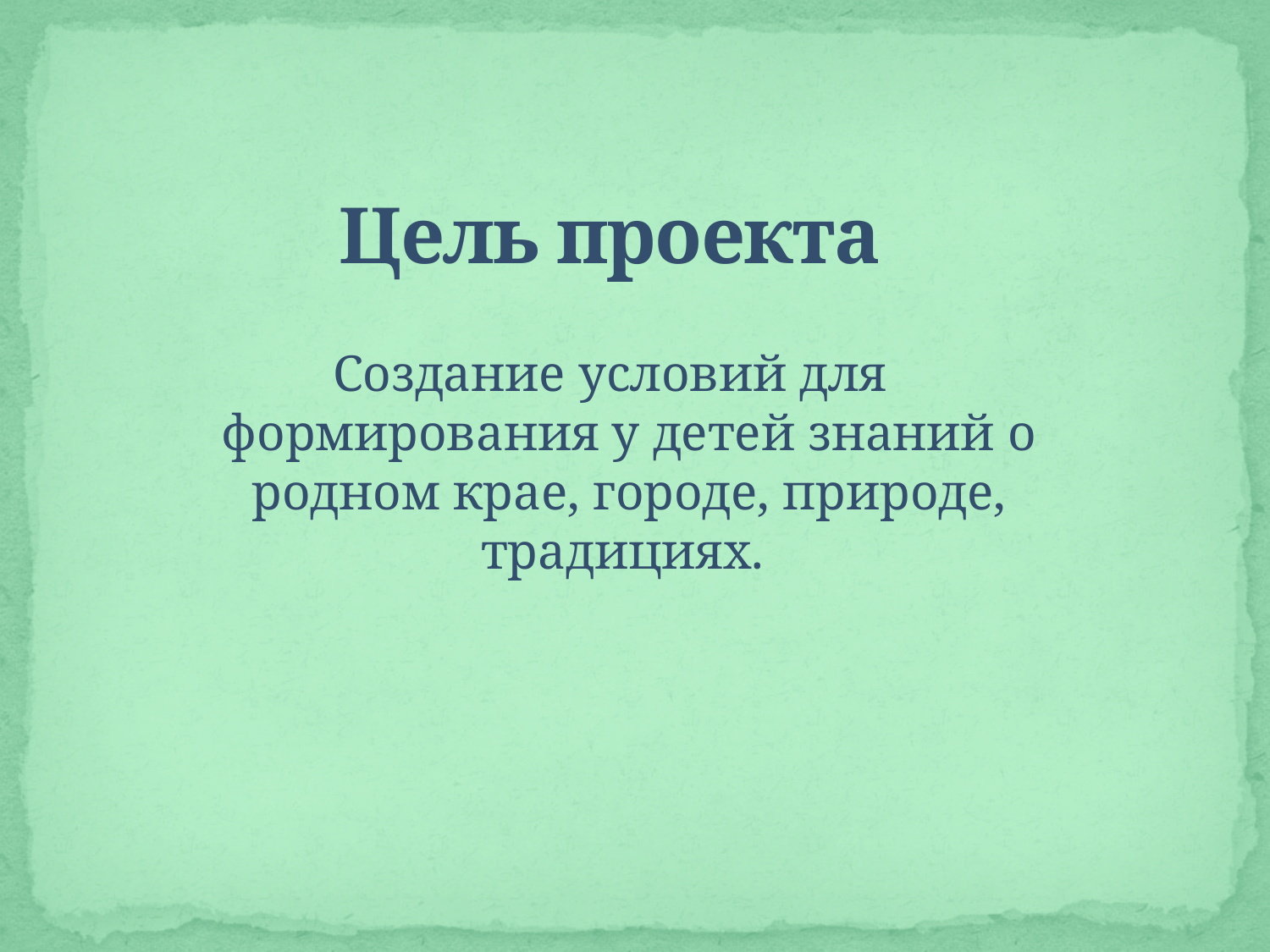

# Цель проекта
Создание условий для формирования у детей знаний о родном крае, городе, природе, традициях.